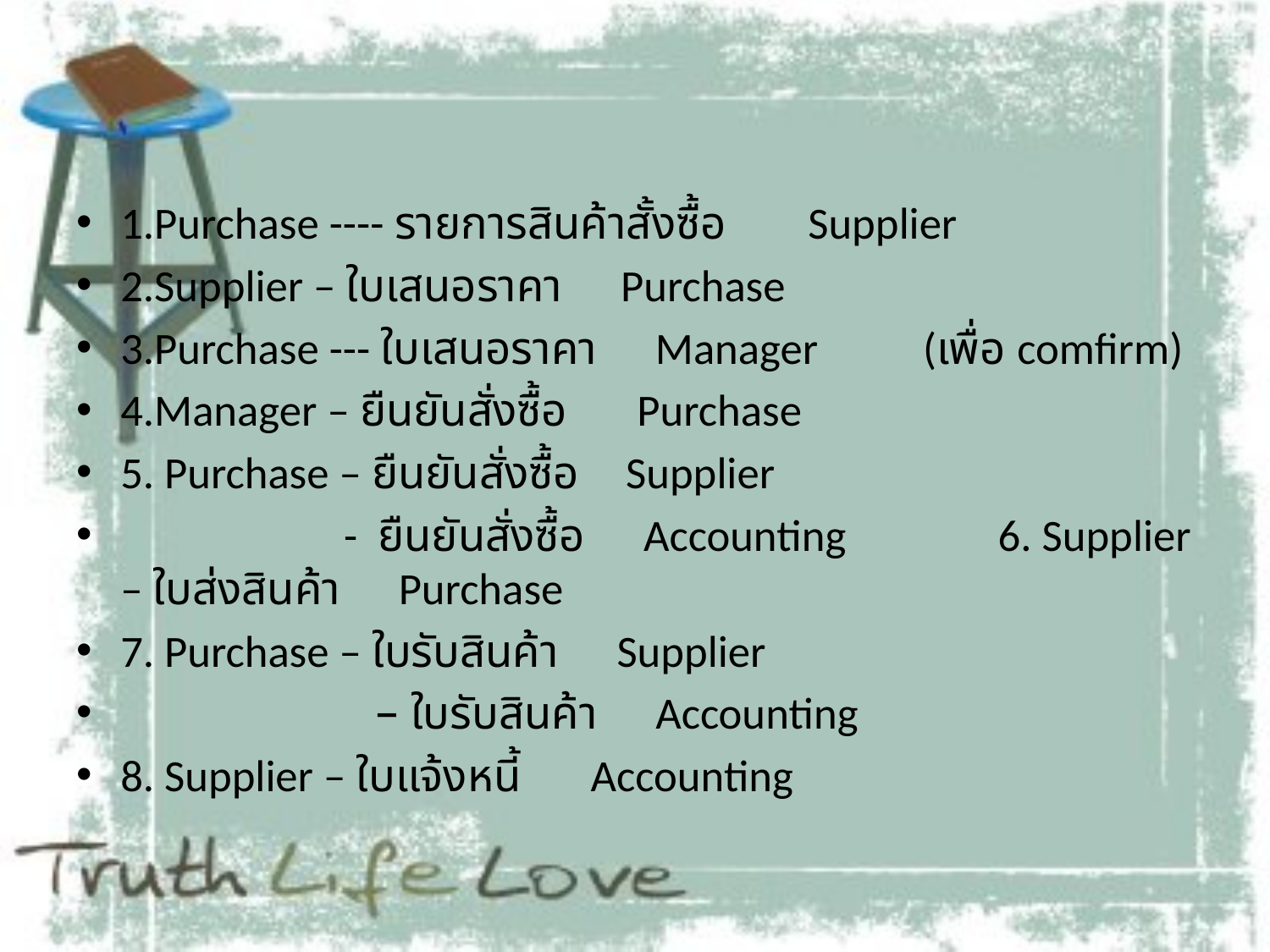

1.Purchase ---- รายการสินค้าสั้งซื้อ       Supplier
2.Supplier – ใบเสนอราคา     Purchase
3.Purchase --- ใบเสนอราคา     Manager 	(เพื่อ comfirm)
4.Manager – ยืนยันสั่งซื้อ      Purchase
5. Purchase – ยืนยันสั่งซื้อ    Supplier
                      -  ยืนยันสั่งซื้อ     Accounting               6. Supplier – ใบส่งสินค้า     Purchase
7. Purchase – ใบรับสินค้า     Supplier
                      – ใบรับสินค้า     Accounting
8. Supplier – ใบแจ้งหนี้      Accounting